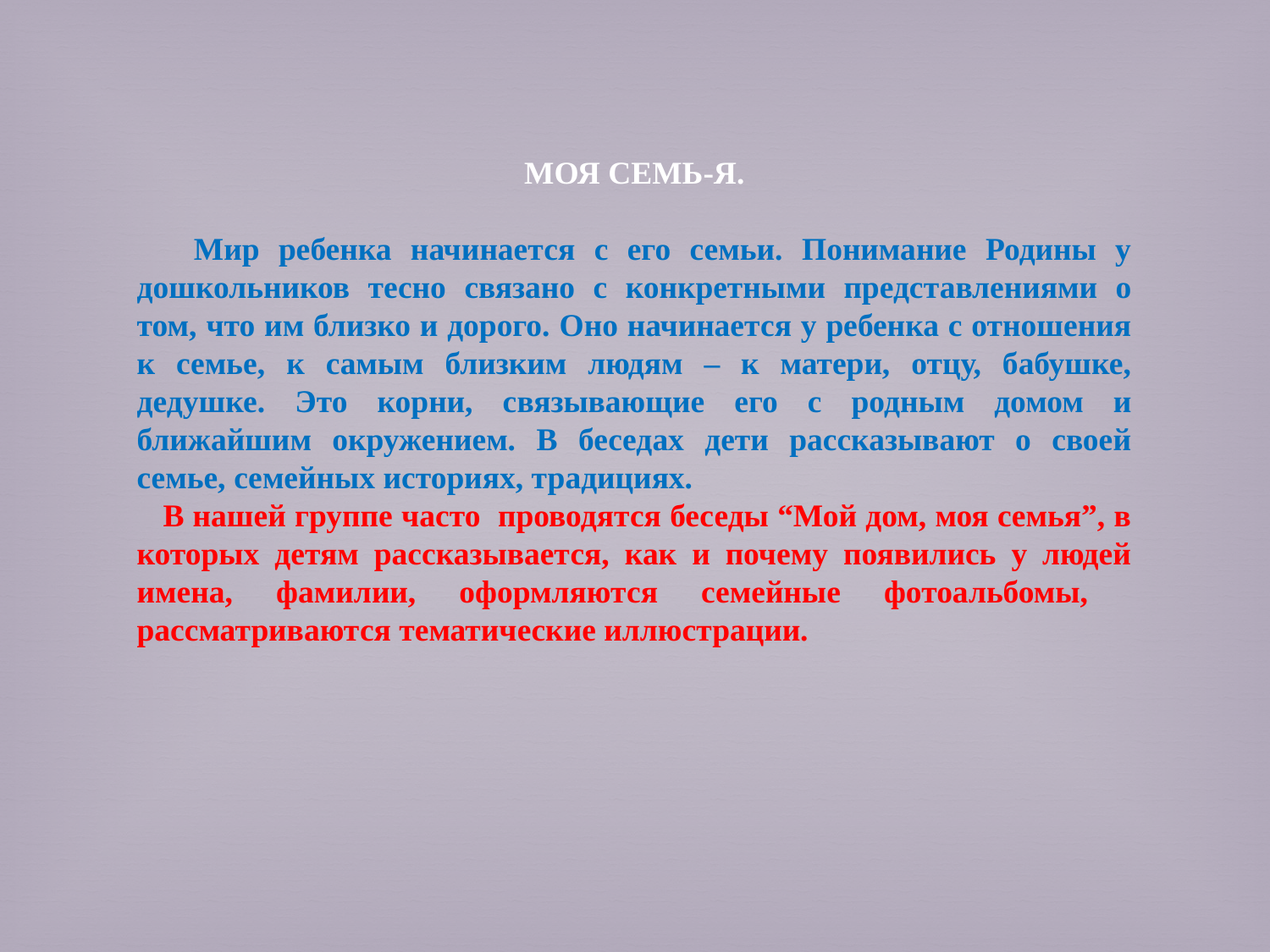

МОЯ СЕМЬ-Я.

   Мир ребенка начинается с его семьи. Понимание Родины у дошкольников тесно связано с конкретными представлениями о том, что им близко и дорого. Оно начинается у ребенка с отношения к семье, к самым близким людям – к матери, отцу, бабушке, дедушке. Это корни, связывающие его с родным домом и ближайшим окружением. В беседах дети рассказывают о своей семье, семейных историях, традициях.
   В нашей группе часто  проводятся беседы “Мой дом, моя семья”, в которых детям рассказывается, как и почему появились у людей имена, фамилии, оформляются семейные фотоальбомы,  рассматриваются тематические иллюстрации.